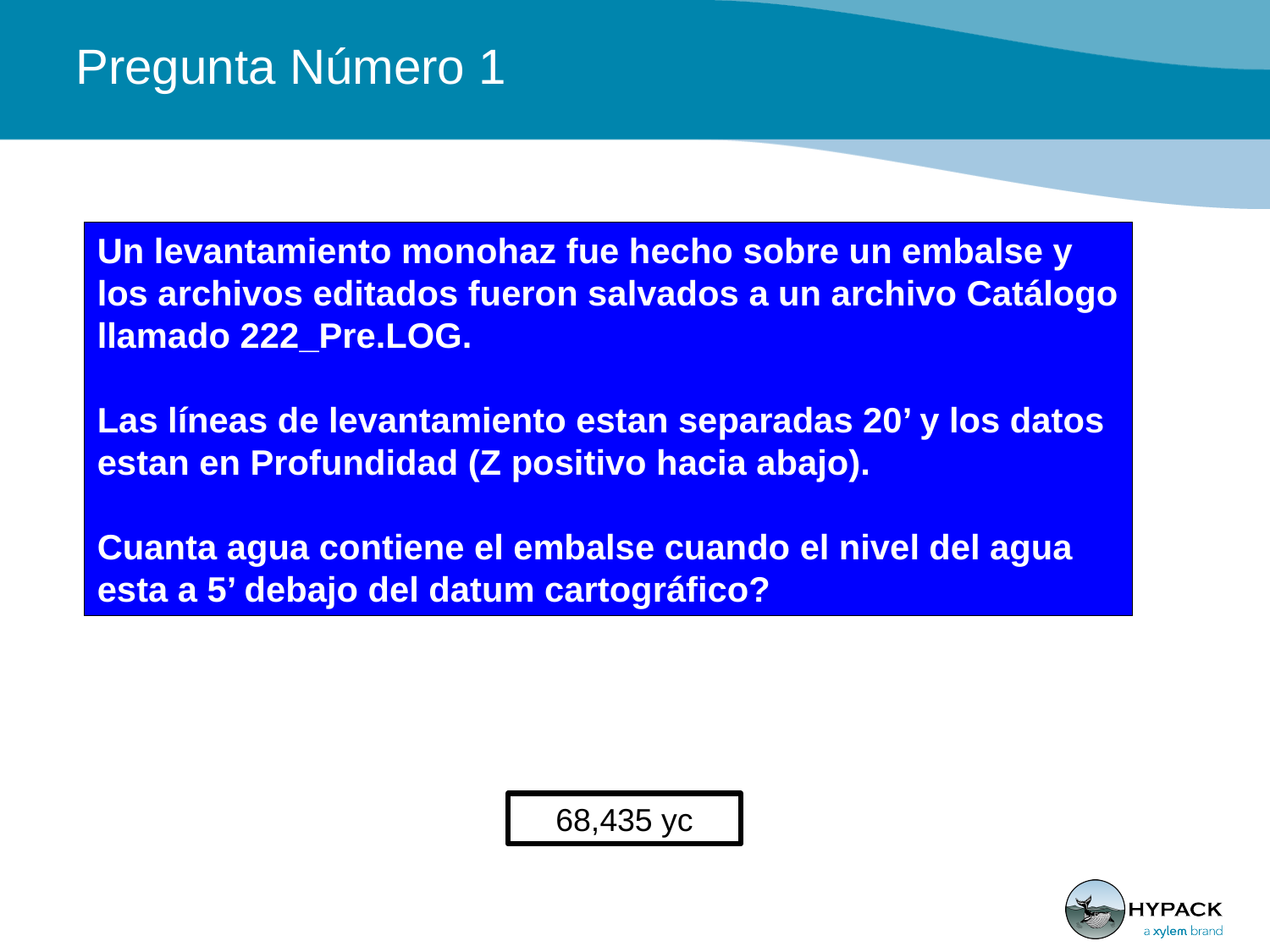

# Pregunta Número 1
Un levantamiento monohaz fue hecho sobre un embalse y los archivos editados fueron salvados a un archivo Catálogo llamado 222_Pre.LOG.

Las líneas de levantamiento estan separadas 20’ y los datos estan en Profundidad (Z positivo hacia abajo).

Cuanta agua contiene el embalse cuando el nivel del agua esta a 5’ debajo del datum cartográfico?
68,435 yc